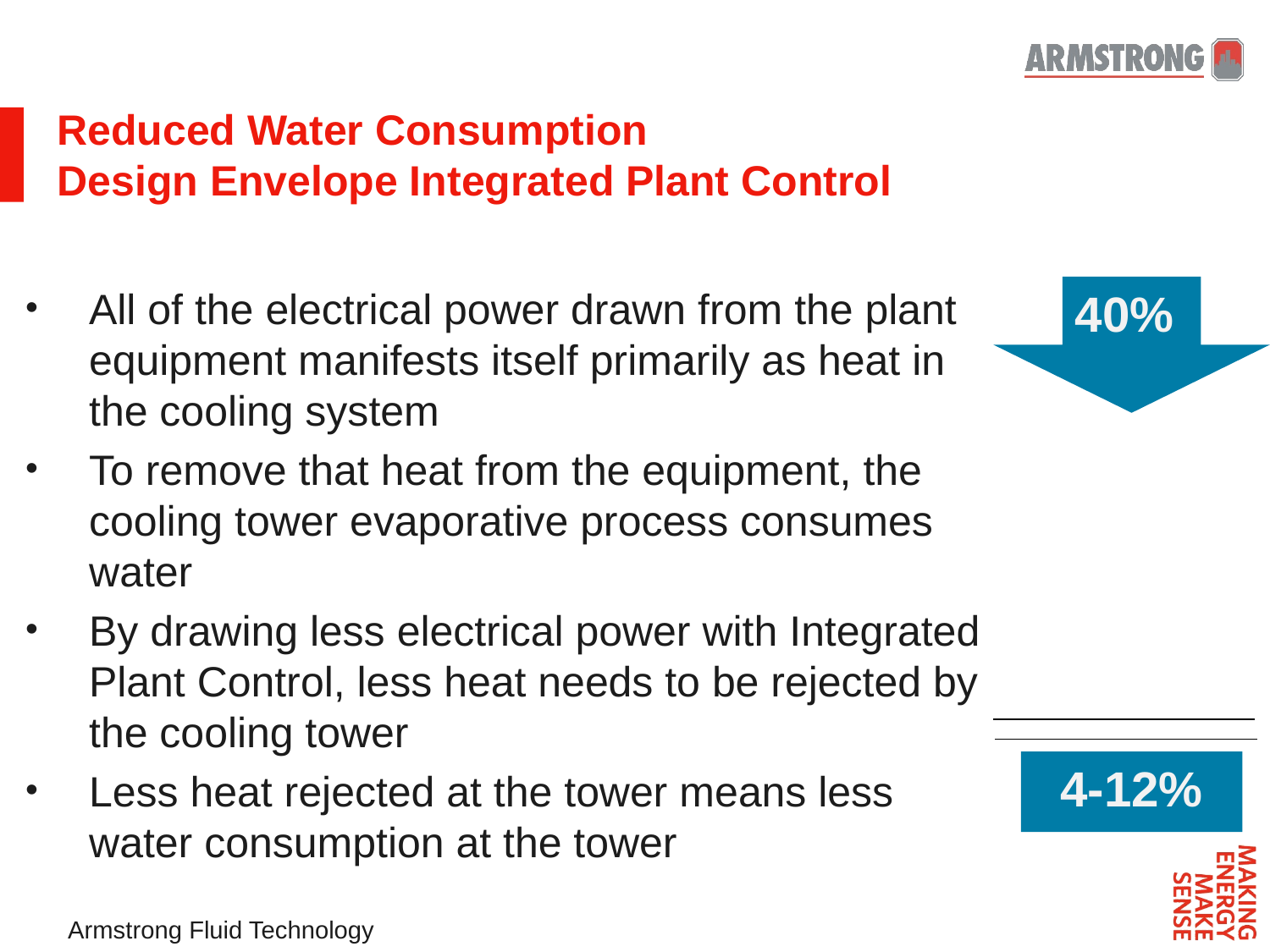

Reduced Water Consumption
Design Envelope Integrated Plant Control
All of the electrical power drawn from the plant equipment manifests itself primarily as heat in the cooling system
To remove that heat from the equipment, the cooling tower evaporative process consumes water
By drawing less electrical power with Integrated Plant Control, less heat needs to be rejected by the cooling tower
Less heat rejected at the tower means less water consumption at the tower

40%
4-12%